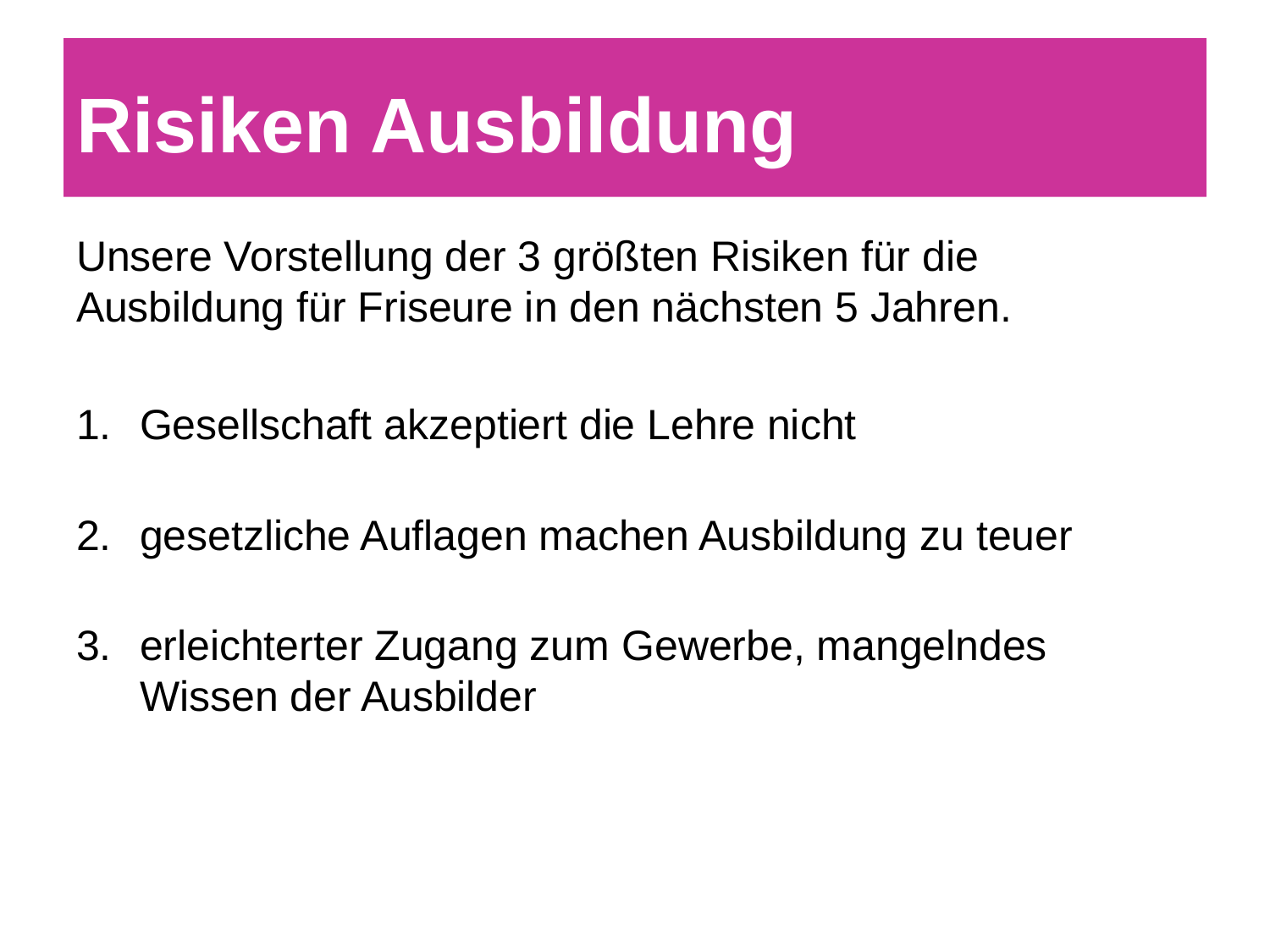

# Risiken Ausbildung
Unsere Vorstellung der 3 größten Risiken für die Ausbildung für Friseure in den nächsten 5 Jahren.

Gesellschaft akzeptiert die Lehre nicht
gesetzliche Auflagen machen Ausbildung zu teuer
erleichterter Zugang zum Gewerbe, mangelndes Wissen der Ausbilder